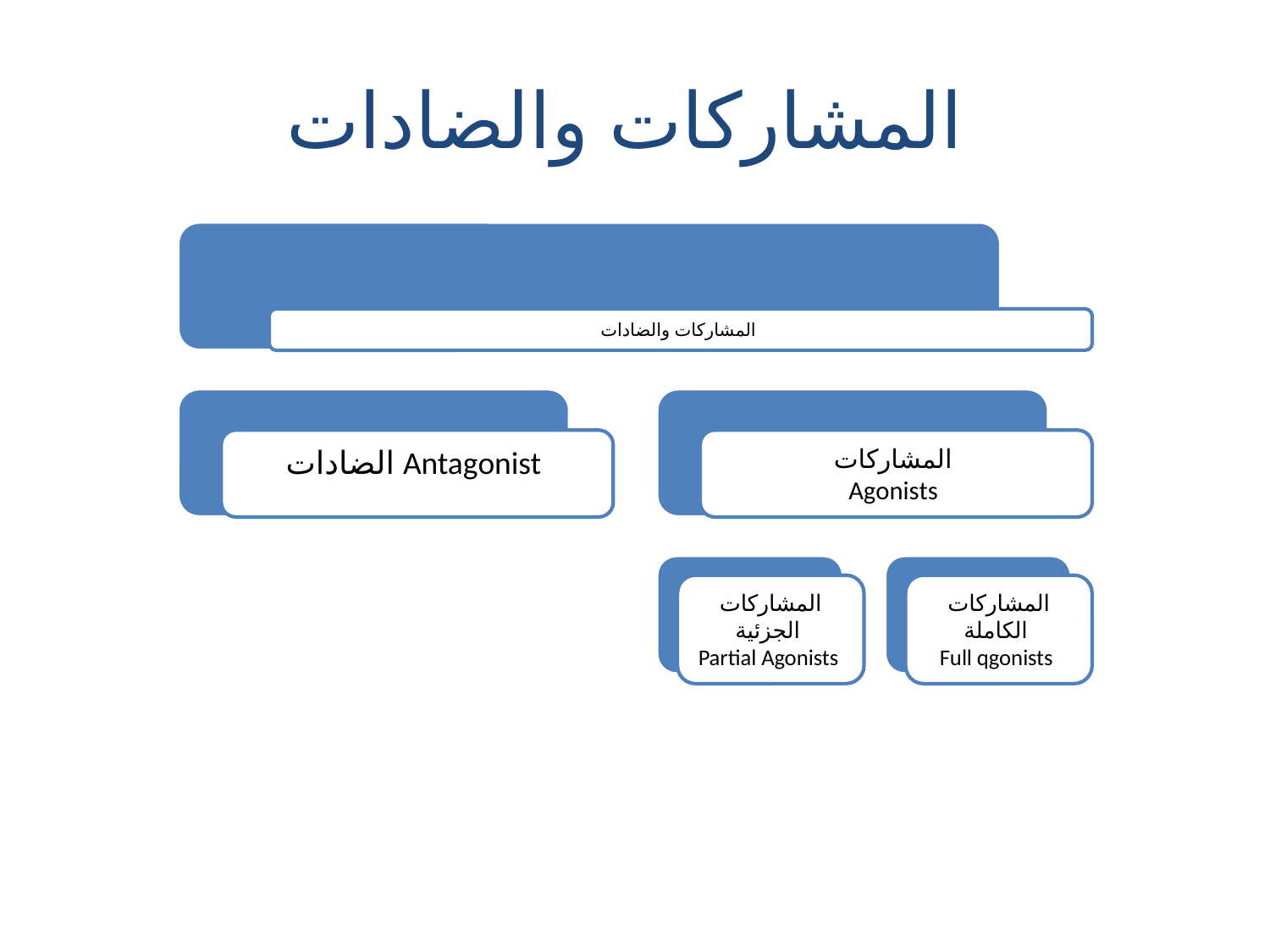

# المشاركات والضادات
المشاركات والضادات
المشاركات
Agonists
المشاركات الجزئية
Partial Agonists
المشاركات الكاملة
Full qgonists